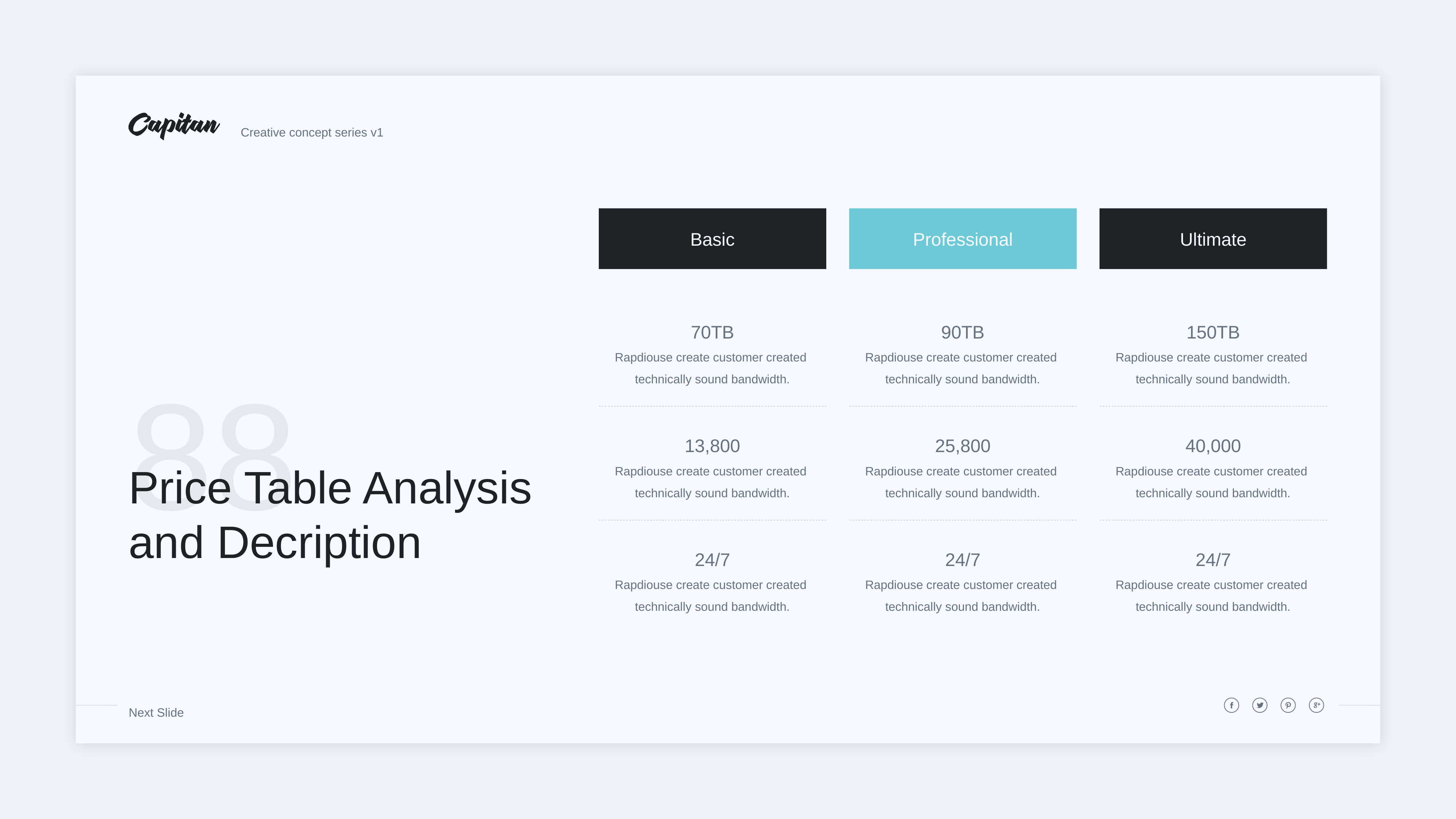

Basic
Professional
Ultimate
70TB
Rapdiouse create customer created
technically sound bandwidth.
90TB
Rapdiouse create customer created
technically sound bandwidth.
150TB
Rapdiouse create customer created
technically sound bandwidth.
88

13,800
Rapdiouse create customer created
technically sound bandwidth.
25,800
Rapdiouse create customer created
technically sound bandwidth.
40,000
Rapdiouse create customer created
technically sound bandwidth.
Price Table Analysis
and Decription

24/7
Rapdiouse create customer created
technically sound bandwidth.
24/7
Rapdiouse create customer created
technically sound bandwidth.
24/7
Rapdiouse create customer created
technically sound bandwidth.